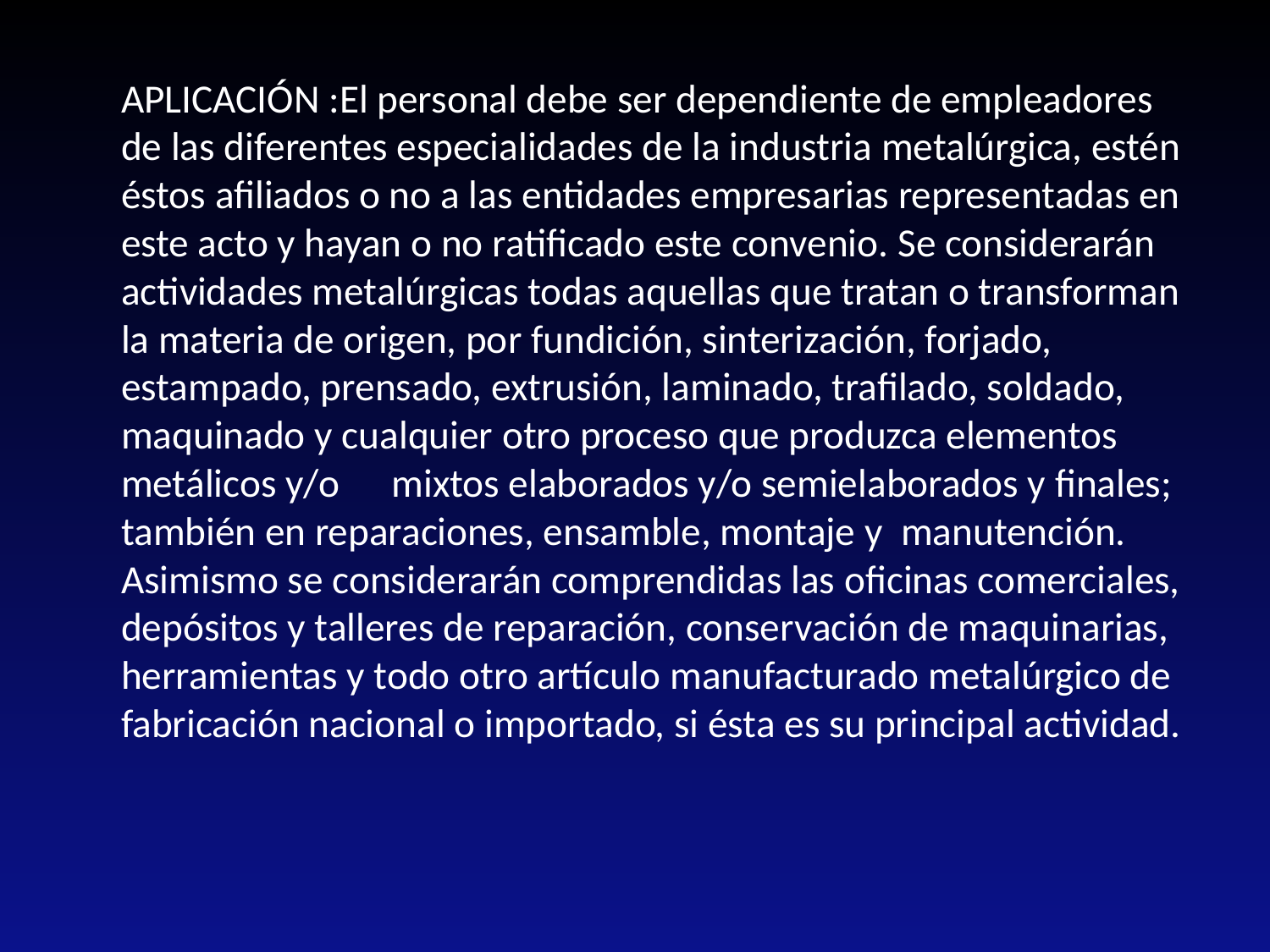

APLICACIÓN :El personal debe ser dependiente de empleadores de las diferentes especialidades de la industria metalúrgica, estén éstos afiliados o no a las entidades empresarias representadas en este acto y hayan o no ratificado este convenio. Se considerarán actividades metalúrgicas todas aquellas que tratan o transforman la materia de origen, por fundición, sinterización, forjado, estampado, prensado, extrusión, laminado, trafilado, soldado, maquinado y cualquier otro proceso que produzca elementos metálicos y/o 	mixtos elaborados y/o semielaborados y finales; también en reparaciones, ensamble, montaje y  manutención. Asimismo se considerarán comprendidas las oficinas comerciales, depósitos y talleres de reparación, conservación de maquinarias, herramientas y todo otro artículo manufacturado metalúrgico de fabricación nacional o importado, si ésta es su principal actividad.